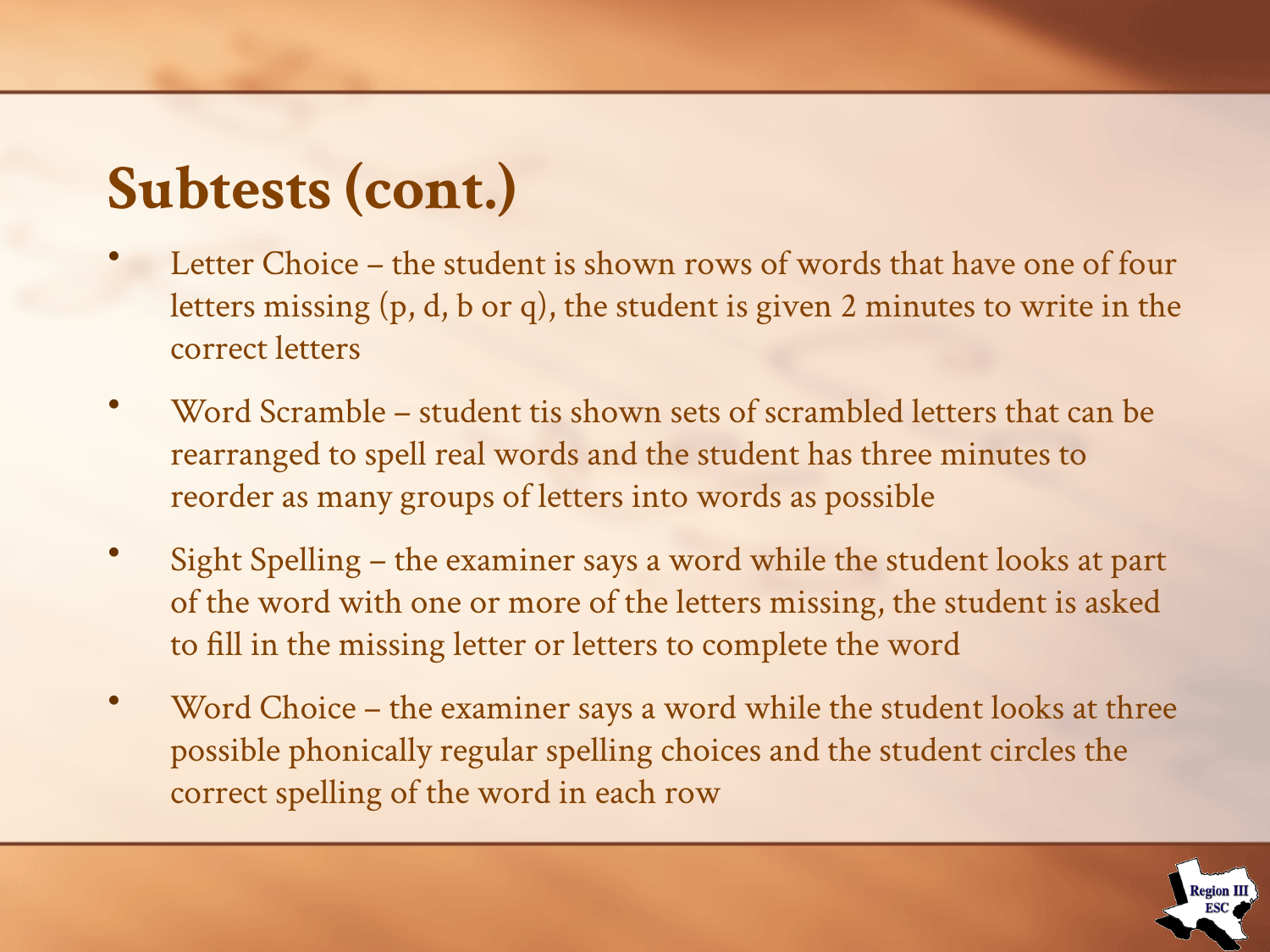

# Subtests (cont.)
Letter Choice – the student is shown rows of words that have one of four letters missing (p, d, b or q), the student is given 2 minutes to write in the correct letters
Word Scramble – student tis shown sets of scrambled letters that can be rearranged to spell real words and the student has three minutes to reorder as many groups of letters into words as possible
Sight Spelling – the examiner says a word while the student looks at part of the word with one or more of the letters missing, the student is asked to fill in the missing letter or letters to complete the word
Word Choice – the examiner says a word while the student looks at three possible phonically regular spelling choices and the student circles the correct spelling of the word in each row